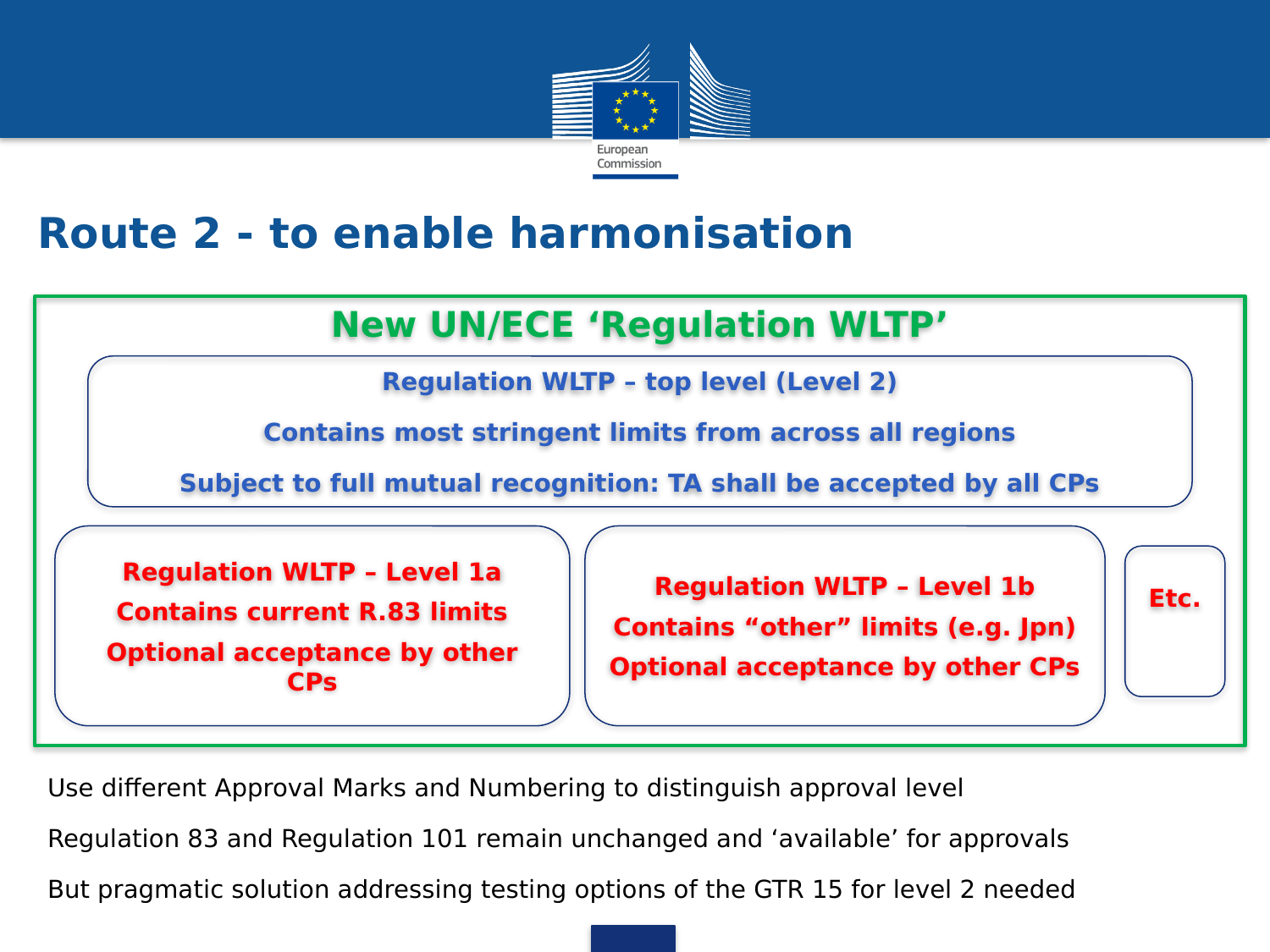

# Route 2 - to enable harmonisation
New UN/ECE ‘Regulation WLTP’
Regulation WLTP – top level (Level 2)
Contains most stringent limits from across all regions
Subject to full mutual recognition: TA shall be accepted by all CPs
Regulation WLTP – Level 1a
Contains current R.83 limits
Optional acceptance by other CPs
Regulation WLTP – Level 1b
Contains “other” limits (e.g. Jpn)
Optional acceptance by other CPs
Etc.

Use different Approval Marks and Numbering to distinguish approval level
Regulation 83 and Regulation 101 remain unchanged and ‘available’ for approvals
But pragmatic solution addressing testing options of the GTR 15 for level 2 needed